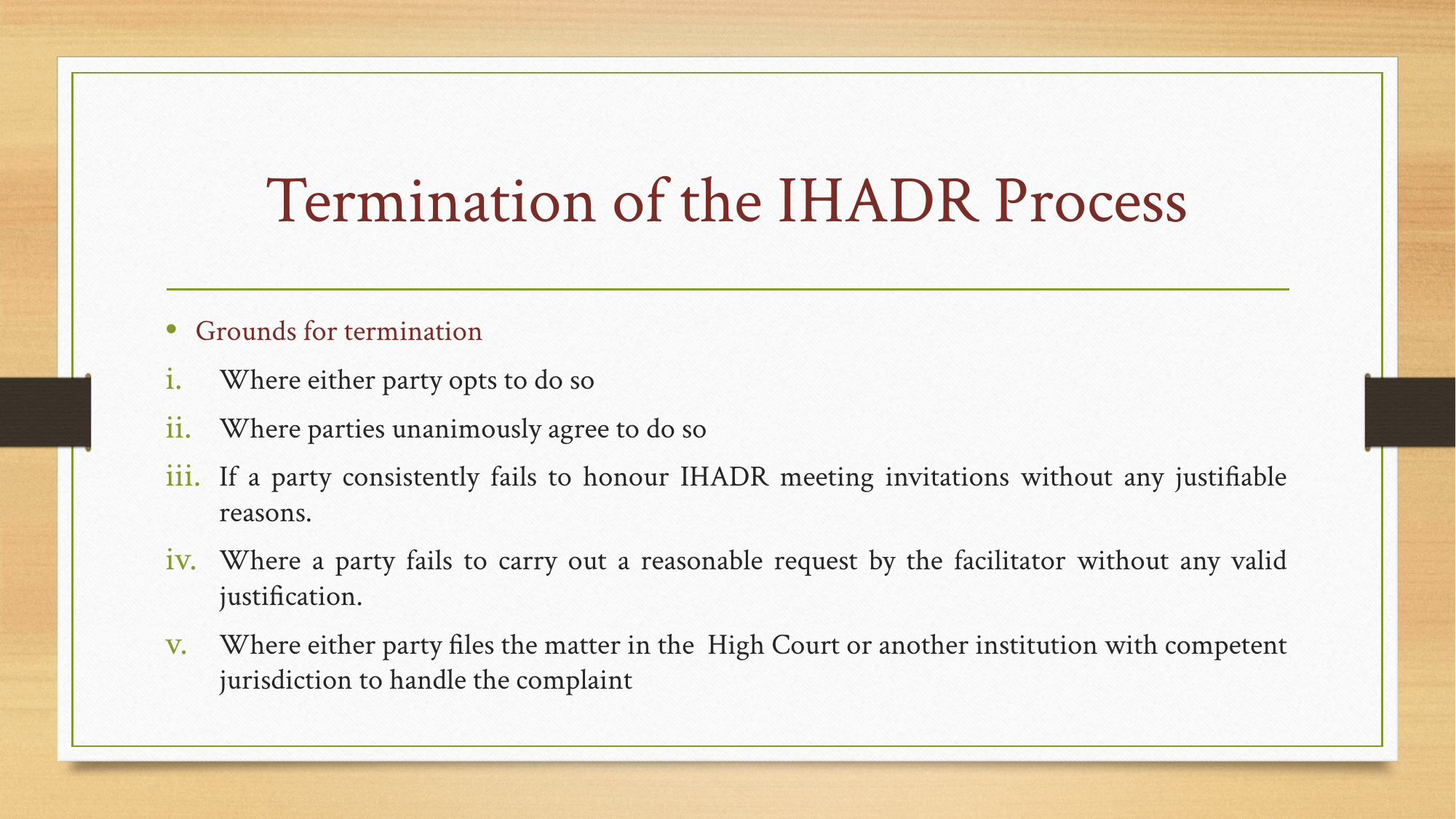

# Termination of the IHADR Process
Grounds for termination
Where either party opts to do so
Where parties unanimously agree to do so
If a party consistently fails to honour IHADR meeting invitations without any justifiable reasons.
Where a party fails to carry out a reasonable request by the facilitator without any valid justification.
Where either party files the matter in the  High Court or another institution with competent jurisdiction to handle the complaint